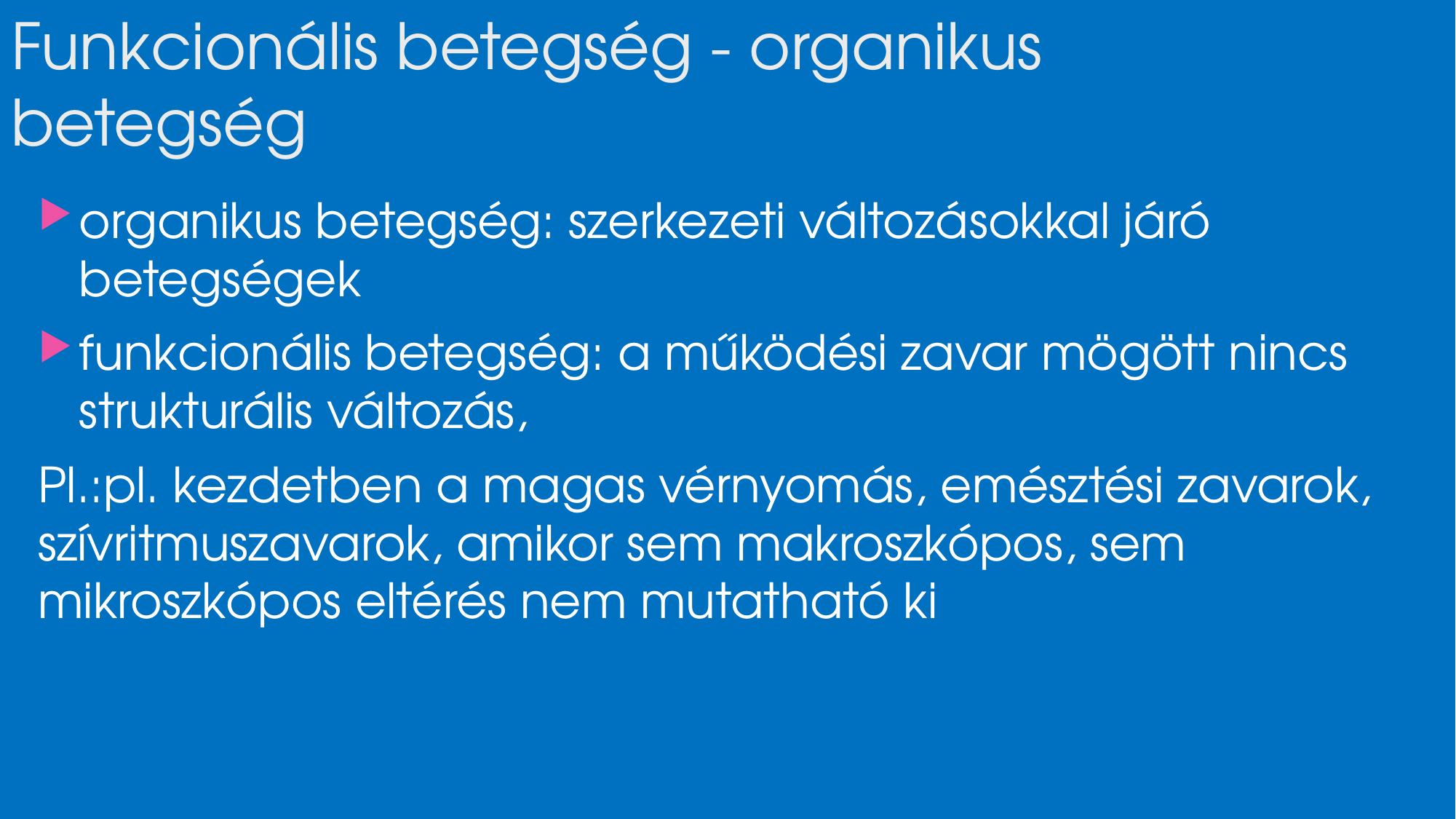

# Funkcionális betegség - organikus betegség
organikus betegség: szerkezeti változá­sokkal járó betegségek
funkcionális betegség: a működési zavar mögött nincs strukturális változás,
Pl.:pl. kezdetben a magas vérnyomás, emésztési zavarok, szívritmuszavarok, amikor sem makroszkópos, sem mikroszkópos eltérés nem mutatható ki